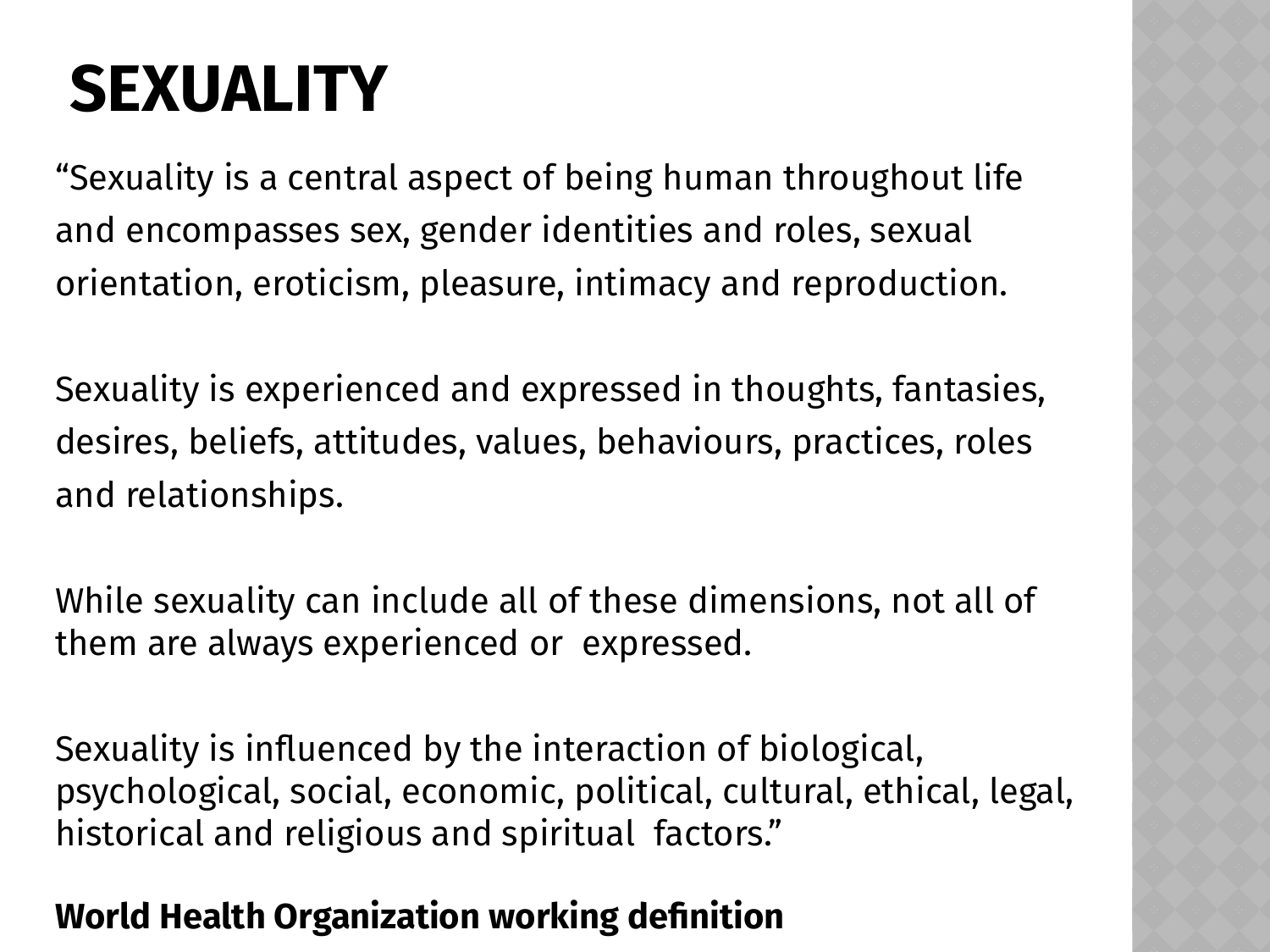

# Sexuality
“Sexuality is a central aspect of being human throughout life
and encompasses sex, gender identities and roles, sexual
orientation, eroticism, pleasure, intimacy and reproduction.

Sexuality is experienced and expressed in thoughts, fantasies,
desires, beliefs, attitudes, values, behaviours, practices, roles
and relationships.

While sexuality can include all of these dimensions, not all of them are always experienced or  expressed.

Sexuality is influenced by the interaction of biological, psychological, social, economic, political, cultural, ethical, legal, historical and religious and spiritual  factors.”

World Health Organization working definition